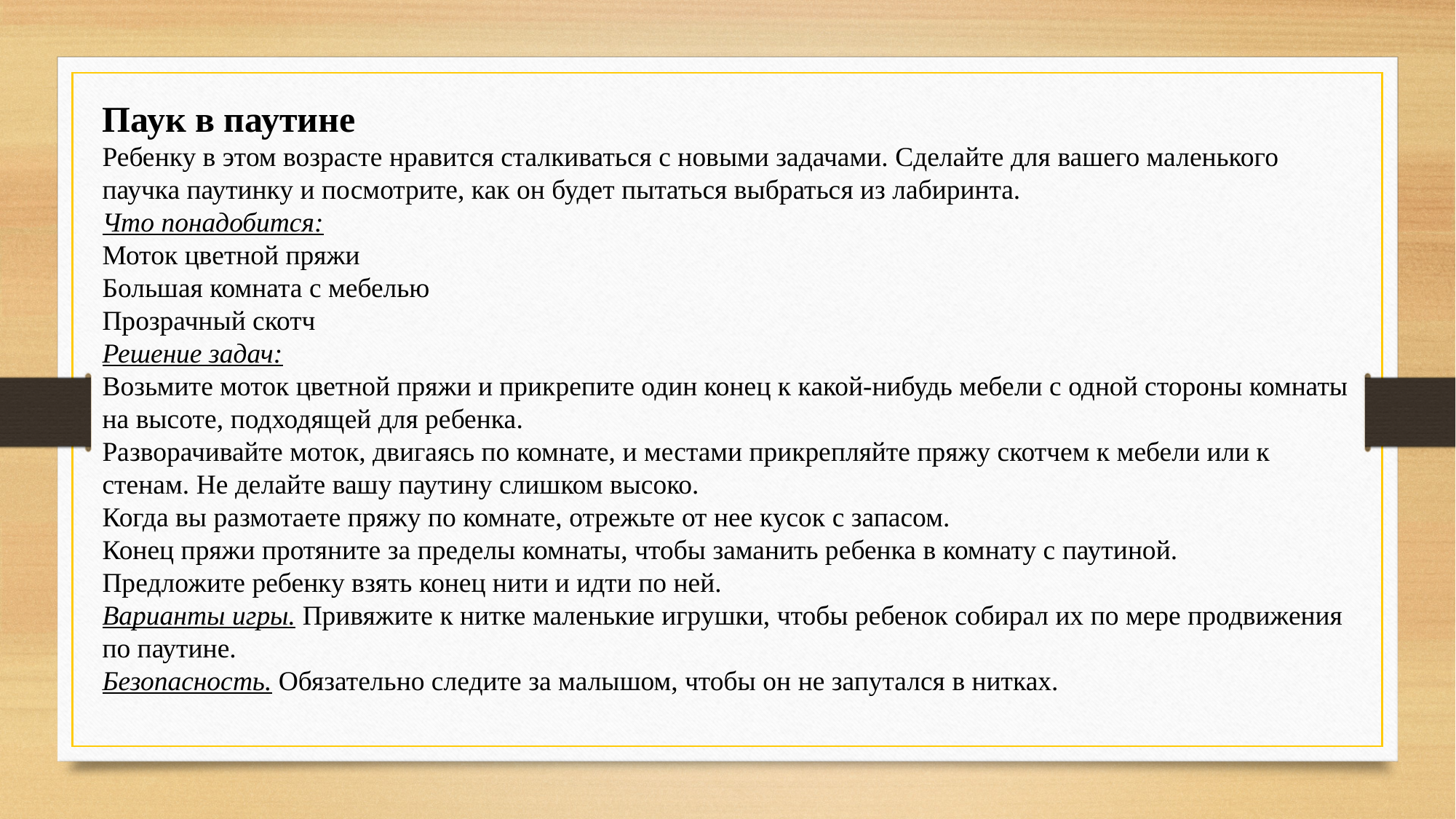

Паук в паутине
Ребенку в этом возрасте нравится сталкиваться с новыми задачами. Сделайте для вашего маленького паучка паутинку и посмотрите, как он будет пытаться выбраться из лабиринта.
Что понадобится:
Моток цветной пряжи
Большая комната с мебелью
Прозрачный скотч
Решение задач:
Возьмите моток цветной пряжи и прикрепите один конец к какой-нибудь мебели с одной стороны комнаты на высоте, подходящей для ребенка.
Разворачивайте моток, двигаясь по комнате, и местами прикрепляйте пряжу скотчем к мебели или к стенам. Не делайте вашу паутину слишком высоко.
Когда вы размотаете пряжу по комнате, отрежьте от нее кусок с запасом.
Конец пряжи протяните за пределы комнаты, чтобы заманить ребенка в комнату с паутиной.
Предложите ребенку взять конец нити и идти по ней.
Варианты игры. Привяжите к нитке маленькие игрушки, чтобы ребенок собирал их по мере продвижения по паутине.
Безопасность. Обязательно следите за малышом, чтобы он не запутался в нитках.